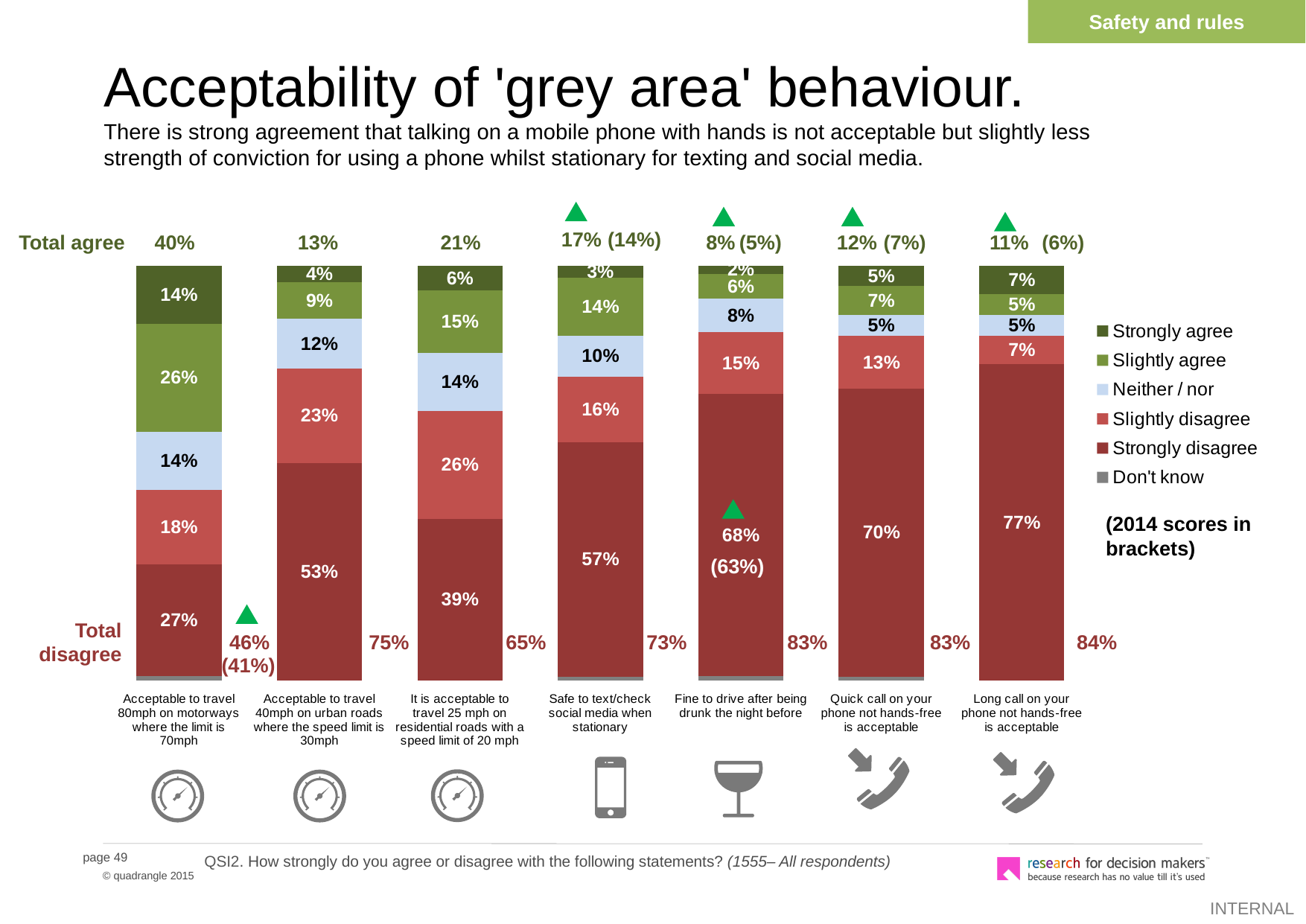

Safety and rules
# Acceptability of 'grey area' behaviour. There is strong agreement that talking on a mobile phone with hands is not acceptable but slightly less strength of conviction for using a phone whilst stationary for texting and social media.

17%
(14%)
Total agree
40%
13%
21%
8%
(5%)
12%
(7%)
11%
(6%)

### Chart

| Category | Don't know  | Strongly disagree | Slightly disagree | Neither / nor | Slightly agree | Strongly agree |
|---|---|---|---|---|---|---|
| Acceptable to travel 80mph on motorways where the limit is 70mph | 0.010000000000000005 | 0.27 | 0.1800000000000001 | 0.14 | 0.26 | 0.14 |
| Acceptable to travel 40mph on urban roads where the speed limit is 30mph | None | 0.53 | 0.23 | 0.12000000000000002 | 0.09000000000000002 | 0.04000000000000002 |
| It is acceptable to travel 25 mph on residential roads with a speed limit of 20 mph | None | 0.39000000000000024 | 0.26 | 0.14 | 0.1500000000000001 | 0.06000000000000003 |
| Safe to text/check social media when stationary | 0.010000000000000005 | 0.57 | 0.16 | 0.1 | 0.14 | 0.030000000000000002 |
| Fine to drive after being drunk the night before | 0.010000000000000005 | 0.68 | 0.1500000000000001 | 0.08000000000000004 | 0.06000000000000003 | 0.02000000000000001 |
| Quick call on your phone not hands-free is acceptable | 0.010000000000000005 | 0.7000000000000004 | 0.13 | 0.05 | 0.07000000000000002 | 0.05 |
| Long call on your phone not hands-free is acceptable | None | 0.7700000000000005 | 0.07000000000000002 | 0.05 | 0.05 | 0.07000000000000002 |
(2014 scores in brackets)
(63%)

Total disagree
46%
75%
65%
73%
83%
83%
84%
(41%)

QSI2. How strongly do you agree or disagree with the following statements? (1555– All respondents)